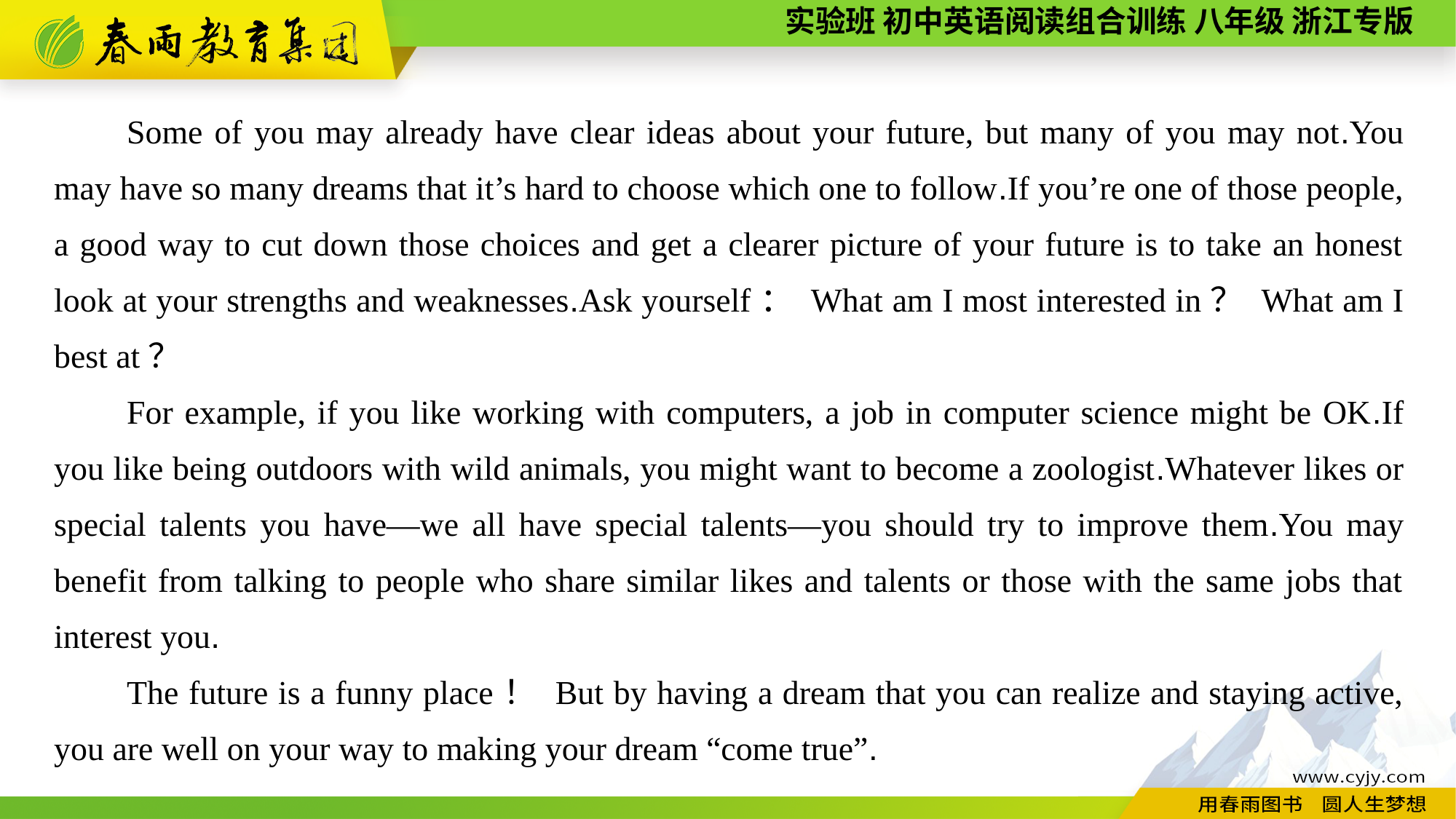

Some of you may already have clear ideas about your future, but many of you may not.You may have so many dreams that it’s hard to choose which one to follow.If you’re one of those people, a good way to cut down those choices and get a clearer picture of your future is to take an honest look at your strengths and weaknesses.Ask yourself： What am I most interested in？ What am I best at？
For example, if you like working with computers, a job in computer science might be OK.If you like being outdoors with wild animals, you might want to become a zoologist.Whatever likes or special talents you have—we all have special talents—you should try to improve them.You may benefit from talking to people who share similar likes and talents or those with the same jobs that interest you.
The future is a funny place！ But by having a dream that you can realize and staying active, you are well on your way to making your dream “come true”.